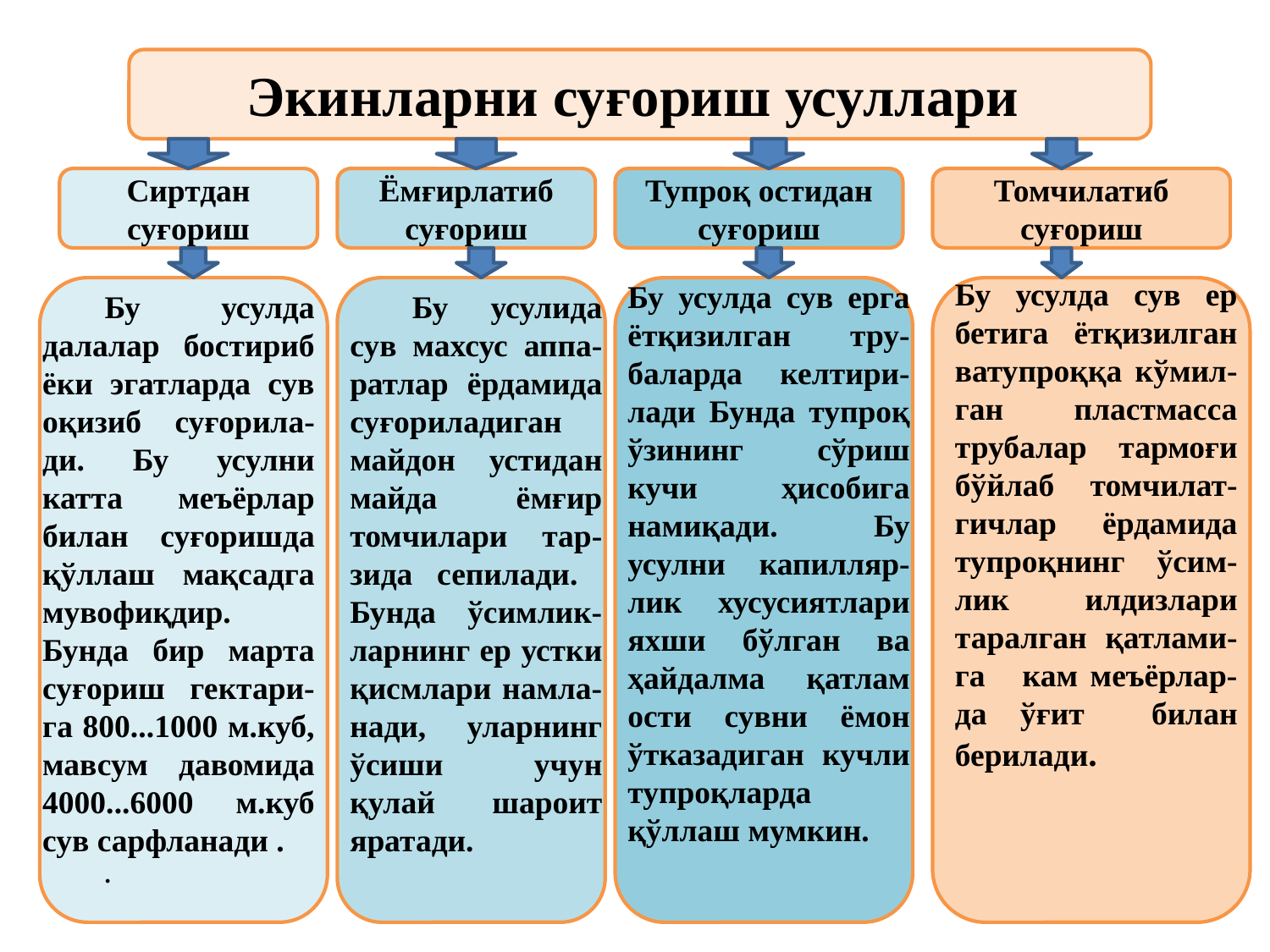

Экинларни суғориш усуллари

Сиртдан суғориш
Ёмғирлатиб суғориш
Тупроқ остидан суғориш
Томчилатиб суғориш

Бу усулда сув ерга ётқизилган тру-баларда келтири-лади Бунда тупроқ ўзининг сўриш кучи ҳисобига намиқади. Бу усулни капилляр- лик хусусиятлари яхши бўлган ва ҳайдалма қатлам ости сувни ёмон ўтказадиган кучли тупроқларда қўллаш мумкин.

Бу усулида сув махсус аппа-ратлар ёрдамида суғориладиган майдон устидан майда ёмғир томчилари тар-зида сепилади.  Бунда ўсимлик-ларнинг ер устки қисмлари намла- нади, уларнинг ўсиши учун қулай шароит яратади.

Бу усулда сув ер бетига ётқизилган ватупроққа кўмил- ган пластмасса трубалар тармоғи бўйлаб томчилат-гичлар ёрдамида тупроқнинг ўсим-лик илдизлари таралган қатлами-га   кам меъёрлар-да ўғит  билан берилади.
Бу усулда далалар бостириб ёки эгатларда сув оқизиб суғорила-ди. Бу усулни катта меъёрлар билан суғоришда қўллаш мақсадга мувофиқдир. Бунда бир марта суғориш гектари-га 800...1000 м.куб, мавсум давомида 4000...6000 м.куб сув сарфланади .
.